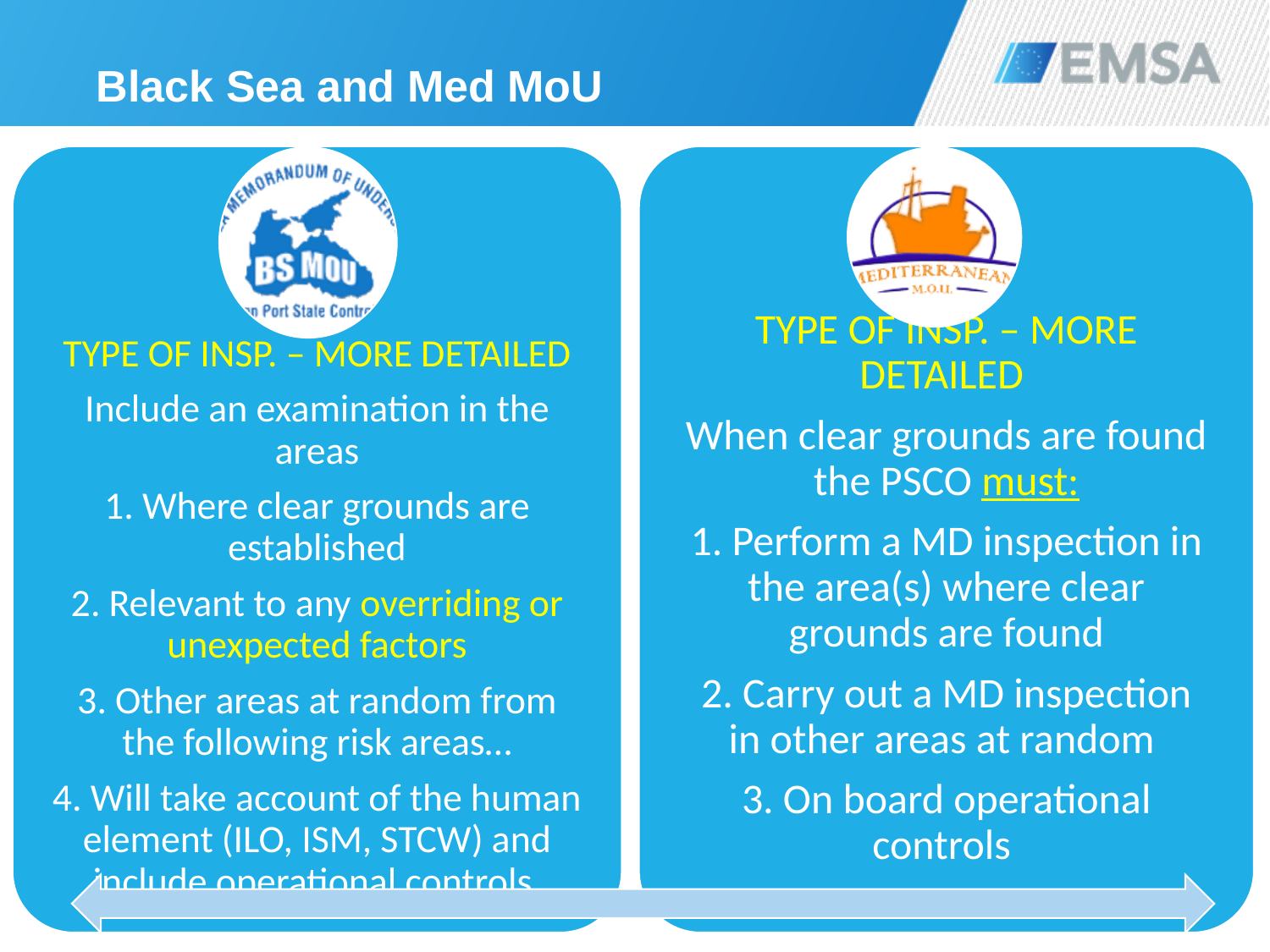

Black Sea and Med MoU
TYPE OF INSP. – MORE DETAILED
Include an examination in the areas
1. Where clear grounds are established
2. Relevant to any overriding or unexpected factors
3. Other areas at random from the following risk areas…
4. Will take account of the human element (ILO, ISM, STCW) and include operational controls
TYPE OF INSP. – MORE DETAILED
When clear grounds are found the PSCO must:
1. Perform a MD inspection in the area(s) where clear grounds are found
2. Carry out a MD inspection in other areas at random
3. On board operational controls

More detailed inspection

19